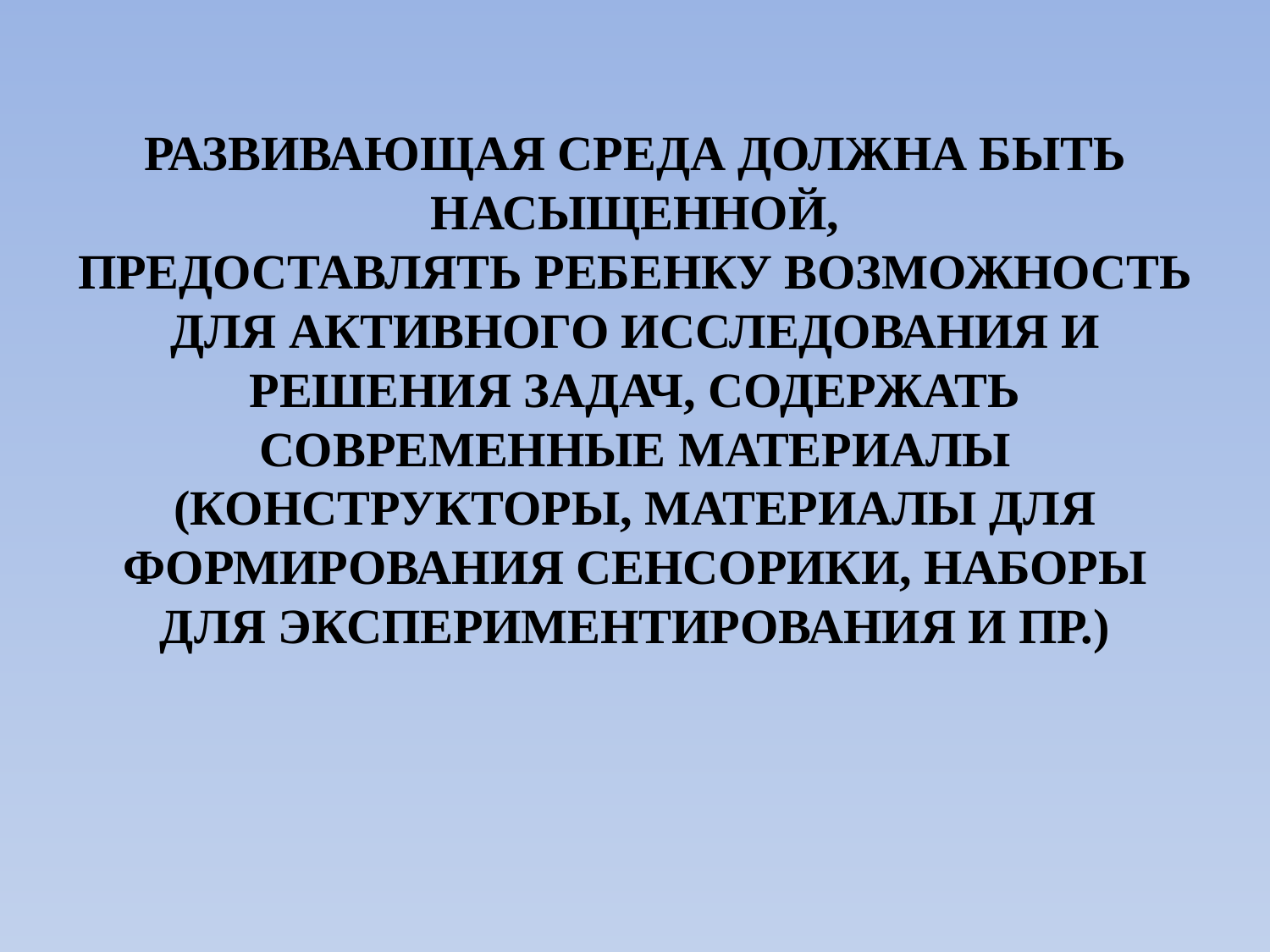

# РАЗВИВАЮЩАЯ СРЕДА ДОЛЖНА БЫТЬ НАСЫЩЕННОЙ, ПРЕДОСТАВЛЯТЬ РЕБЕНКУ ВОЗМОЖНОСТЬ ДЛЯ АКТИВНОГО ИССЛЕДОВАНИЯ И РЕШЕНИЯ ЗАДАЧ, СОДЕРЖАТЬ СОВРЕМЕННЫЕ МАТЕРИАЛЫ (КОНСТРУКТОРЫ, МАТЕРИАЛЫ ДЛЯ ФОРМИРОВАНИЯ СЕНСОРИКИ, НАБОРЫ ДЛЯ ЭКСПЕРИМЕНТИРОВАНИЯ И ПР.)